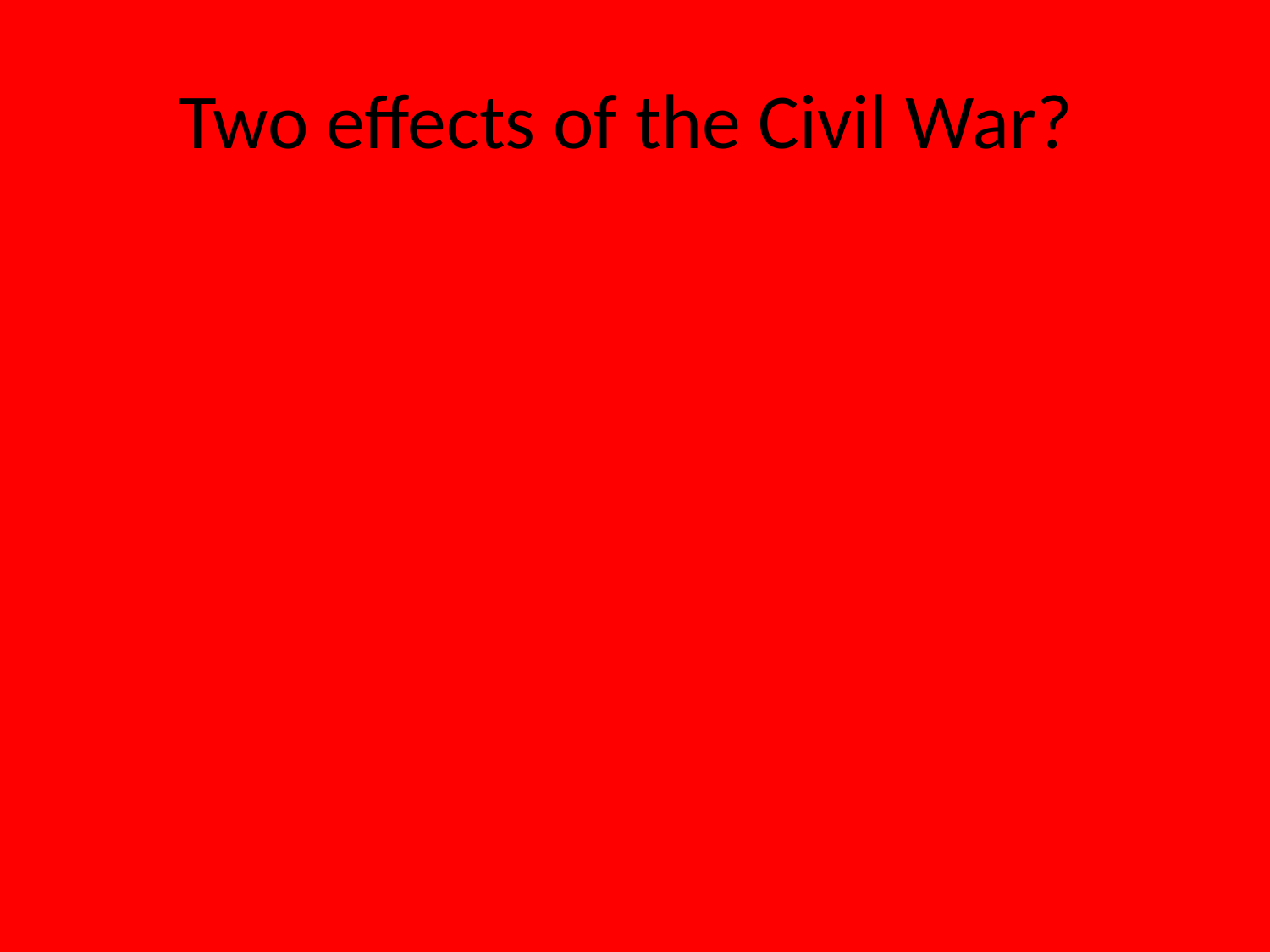

# Two effects of the Civil War?